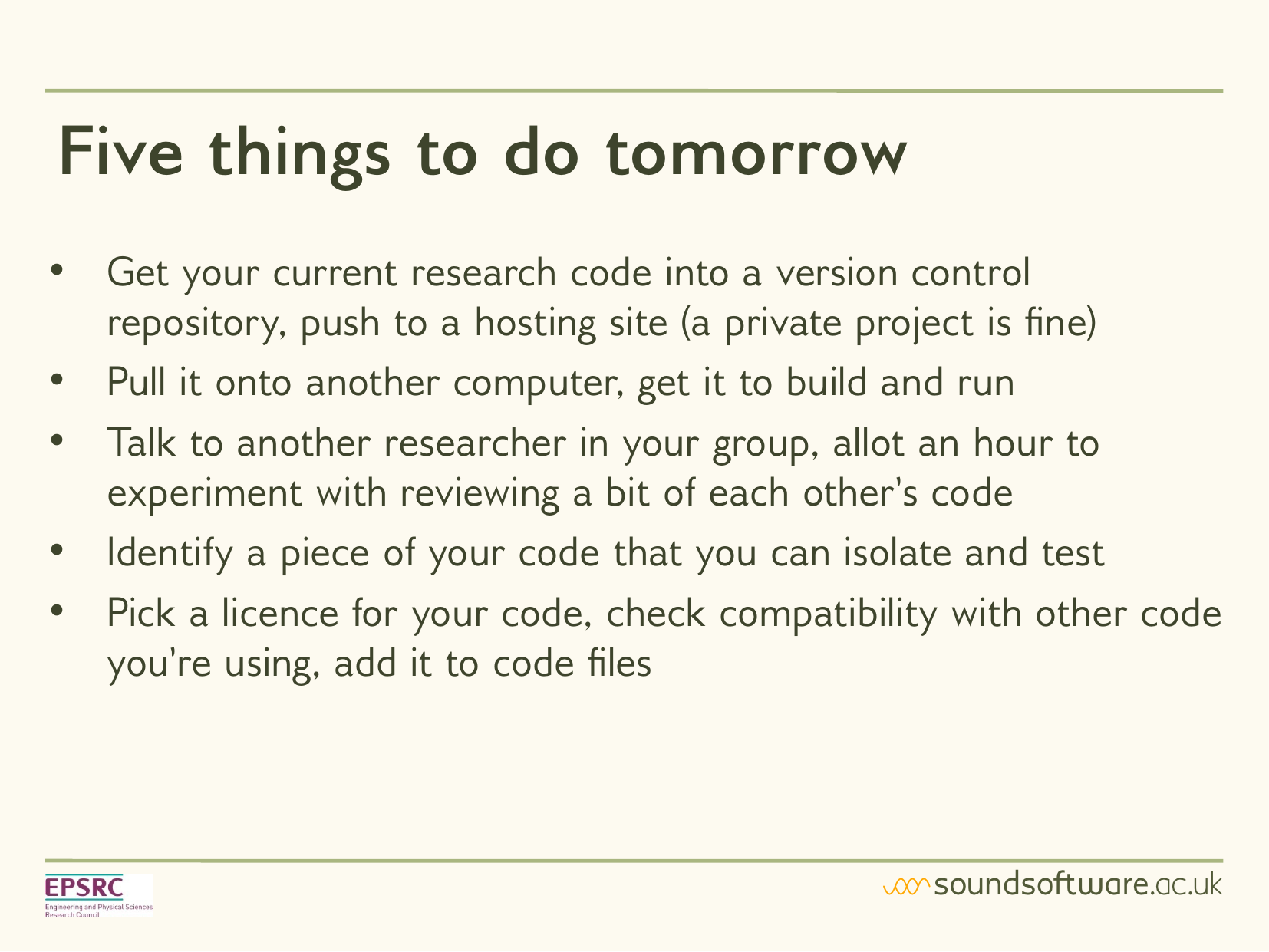

Five things to do tomorrow
Get your current research code into a version control repository, push to a hosting site (a private project is fine)
Pull it onto another computer, get it to build and run
Talk to another researcher in your group, allot an hour to experiment with reviewing a bit of each other's code
Identify a piece of your code that you can isolate and test
Pick a licence for your code, check compatibility with other code you're using, add it to code files